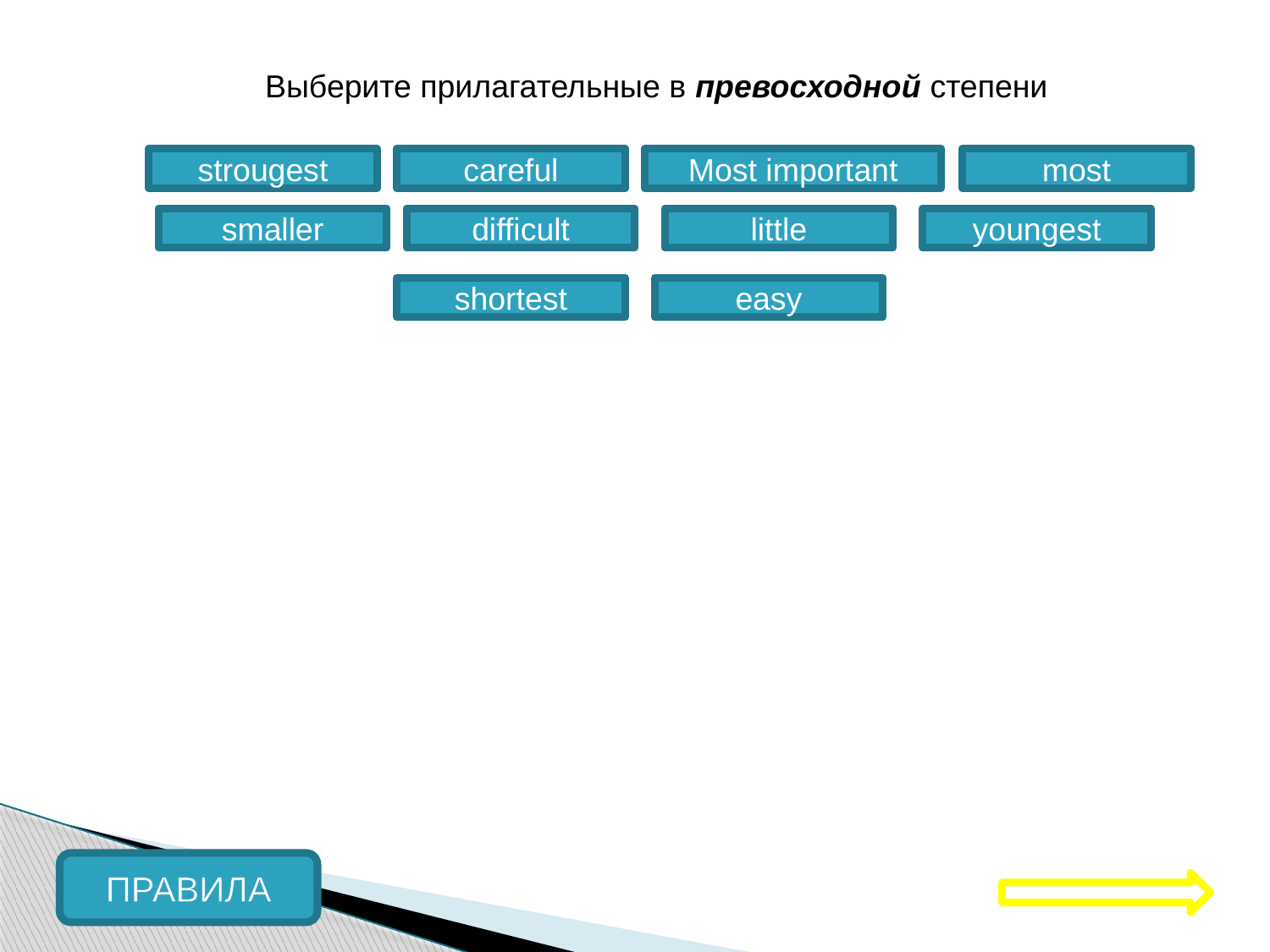

Выберите прилагательные в превосходной степени
strougest
careful
Most important
most
smaller
difficult
little
youngest
shortest
easy
ПРАВИЛА